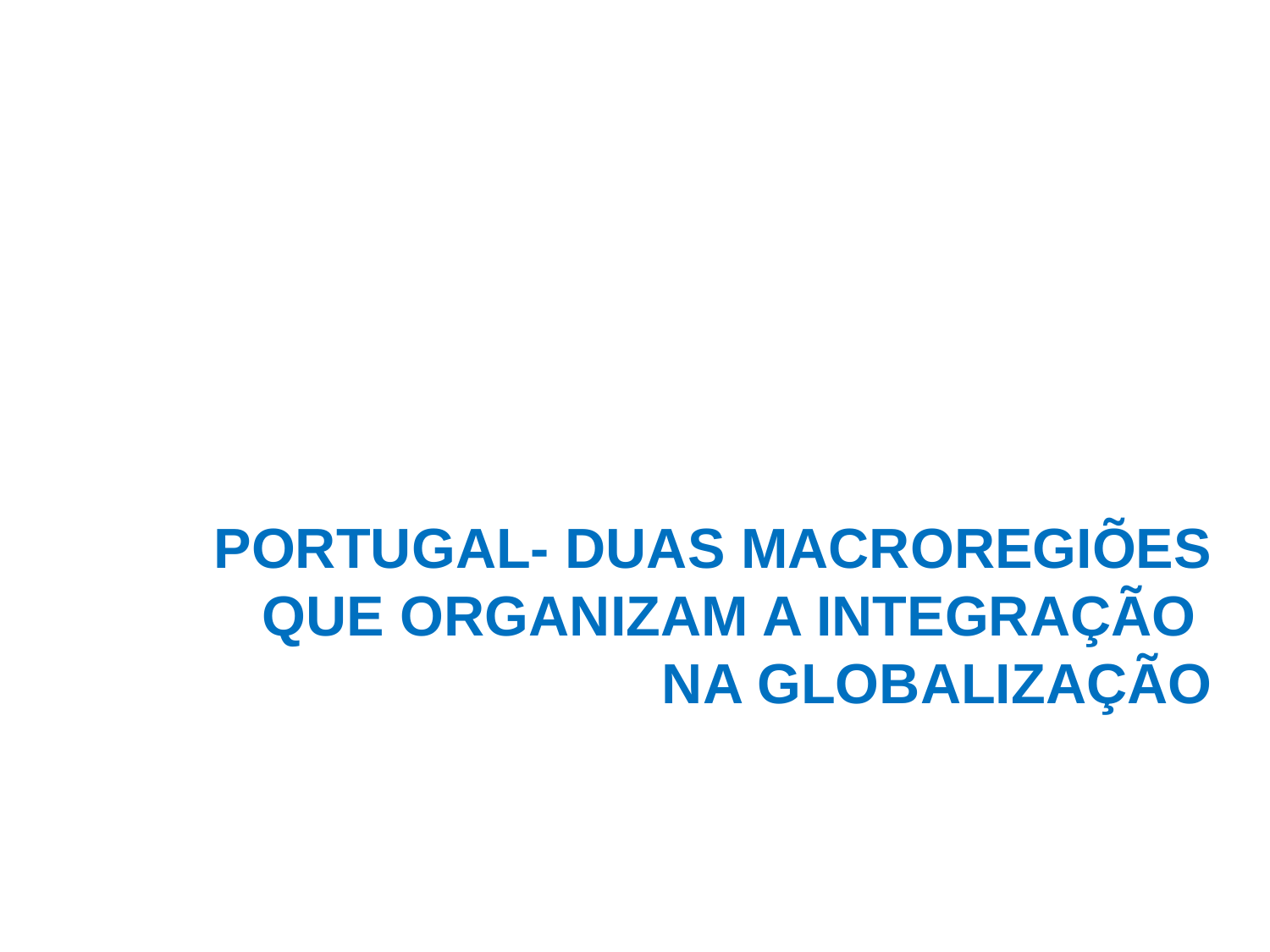

PORTUGAL- DUAS MACROREGIÕES QUE ORGANIZAM A INTEGRAÇÃO  NA GLOBALIZAÇÃO